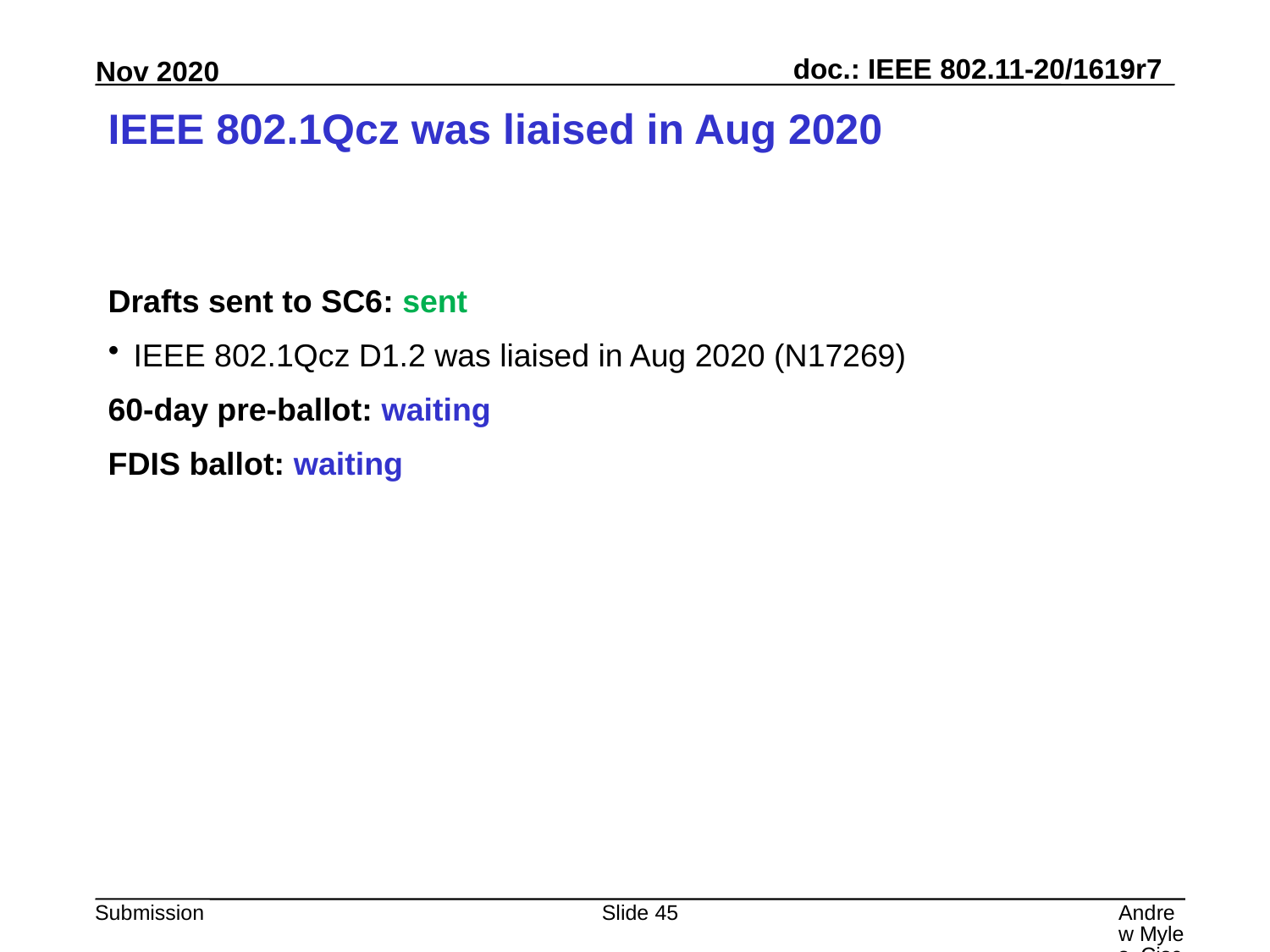

# IEEE 802.1Qcz was liaised in Aug 2020
Drafts sent to SC6: sent
IEEE 802.1Qcz D1.2 was liaised in Aug 2020 (N17269)
60-day pre-ballot: waiting
FDIS ballot: waiting

Slide 45
Andrew Myles, Cisco